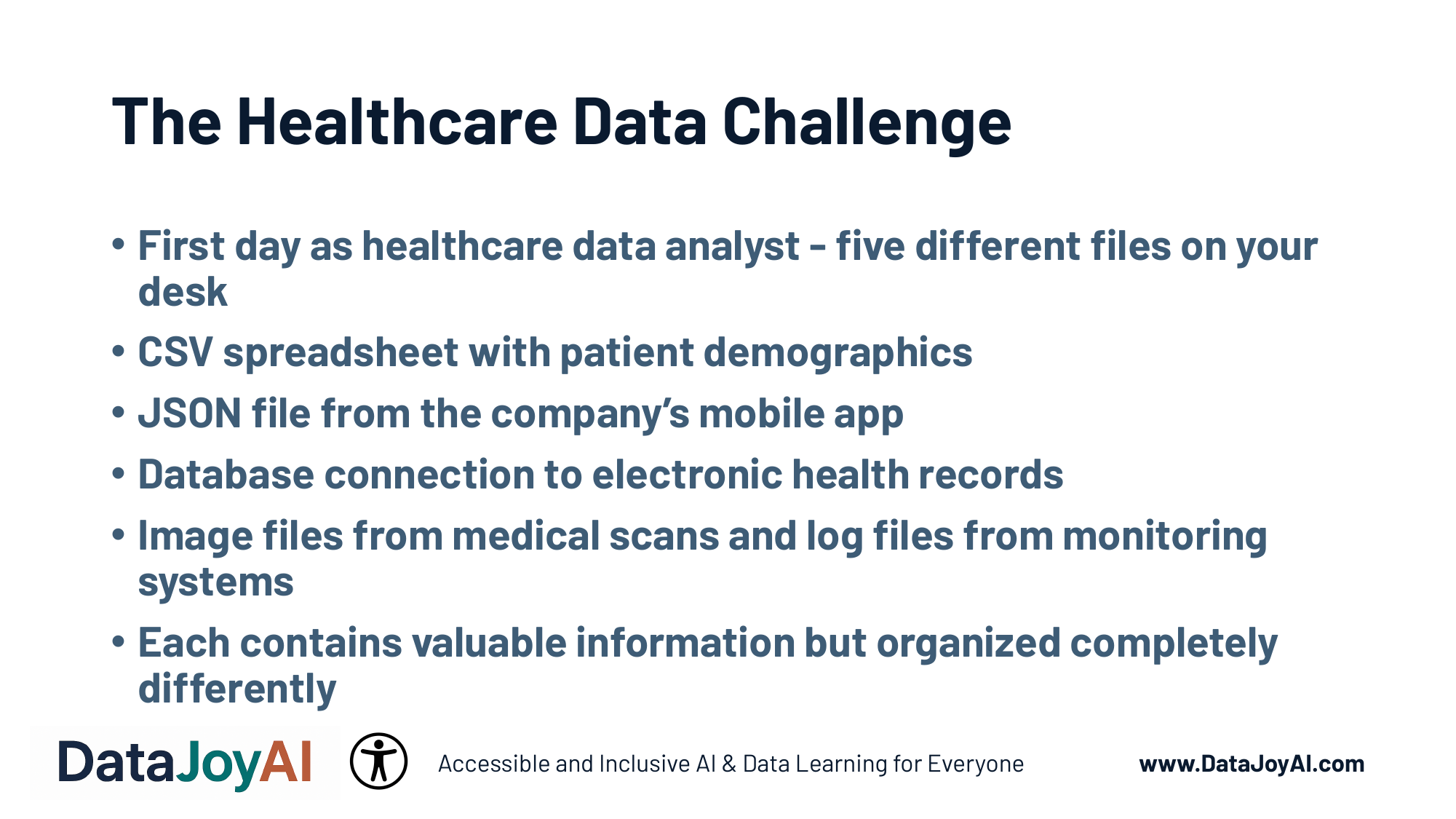

# The Healthcare Data Challenge
First day as healthcare data analyst - five different files on your desk
CSV spreadsheet with patient demographics
JSON file from the company’s mobile app
Database connection to electronic health records
Image files from medical scans and log files from monitoring systems
Each contains valuable information but organized completely differently